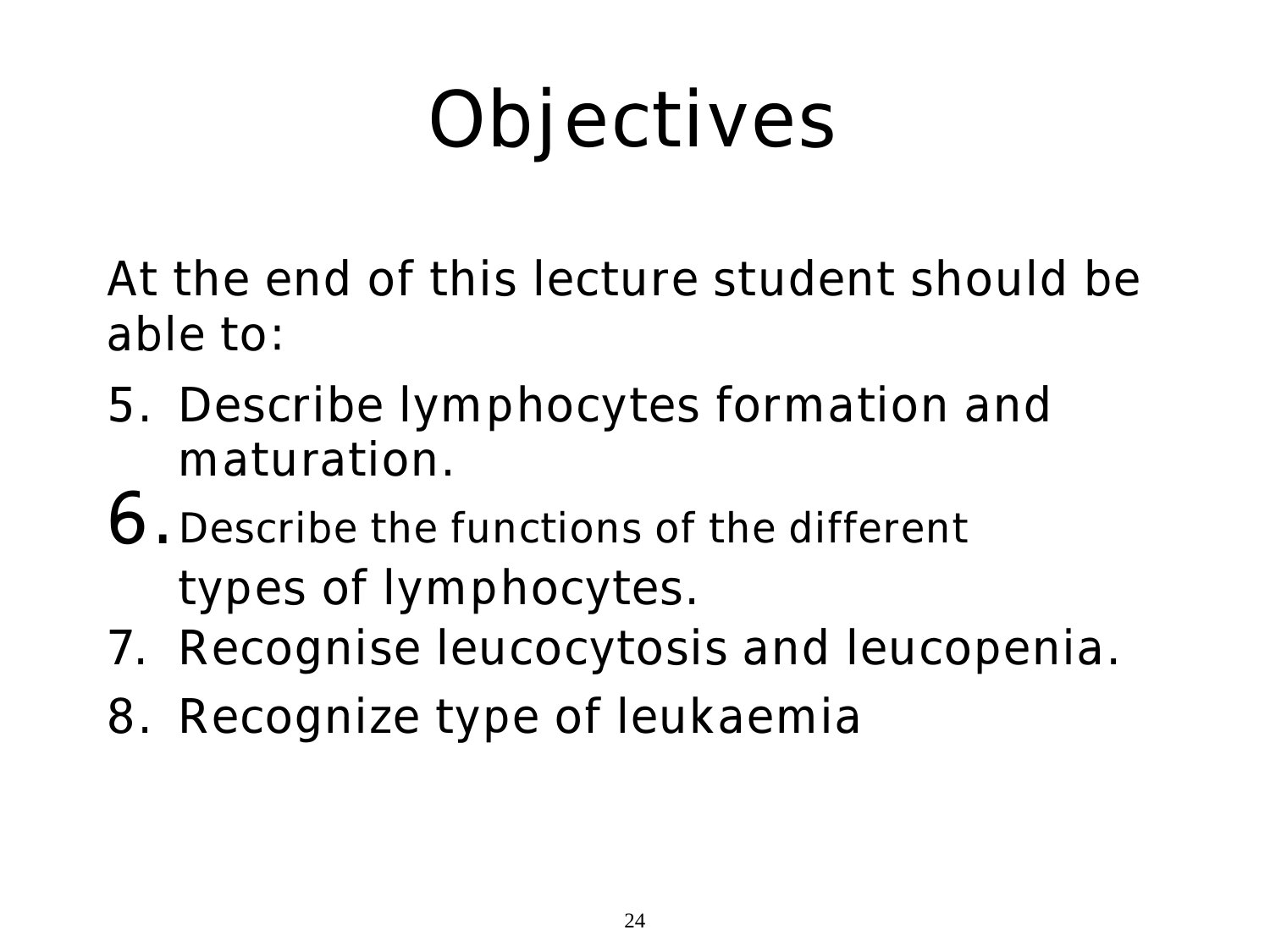

# Objectives
At the end of this lecture student should be
able to:
Describe lymphocytes formation and
maturation.
Describe the functions of the different
types of lymphocytes.
Recognise leucocytosis and leucopenia.
Recognize type of leukaemia
24